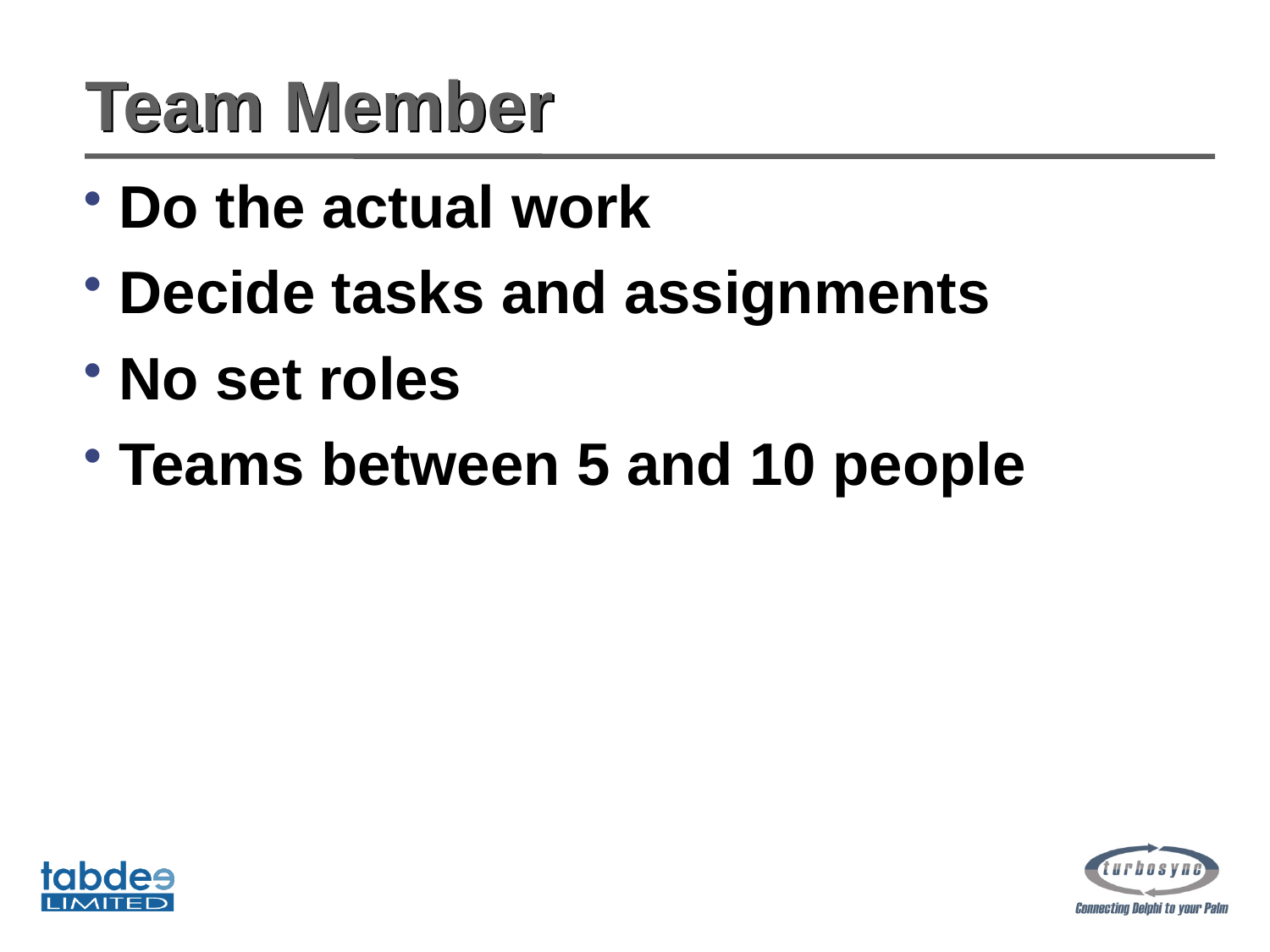

# Team Member
Do the actual work
Decide tasks and assignments
No set roles
Teams between 5 and 10 people